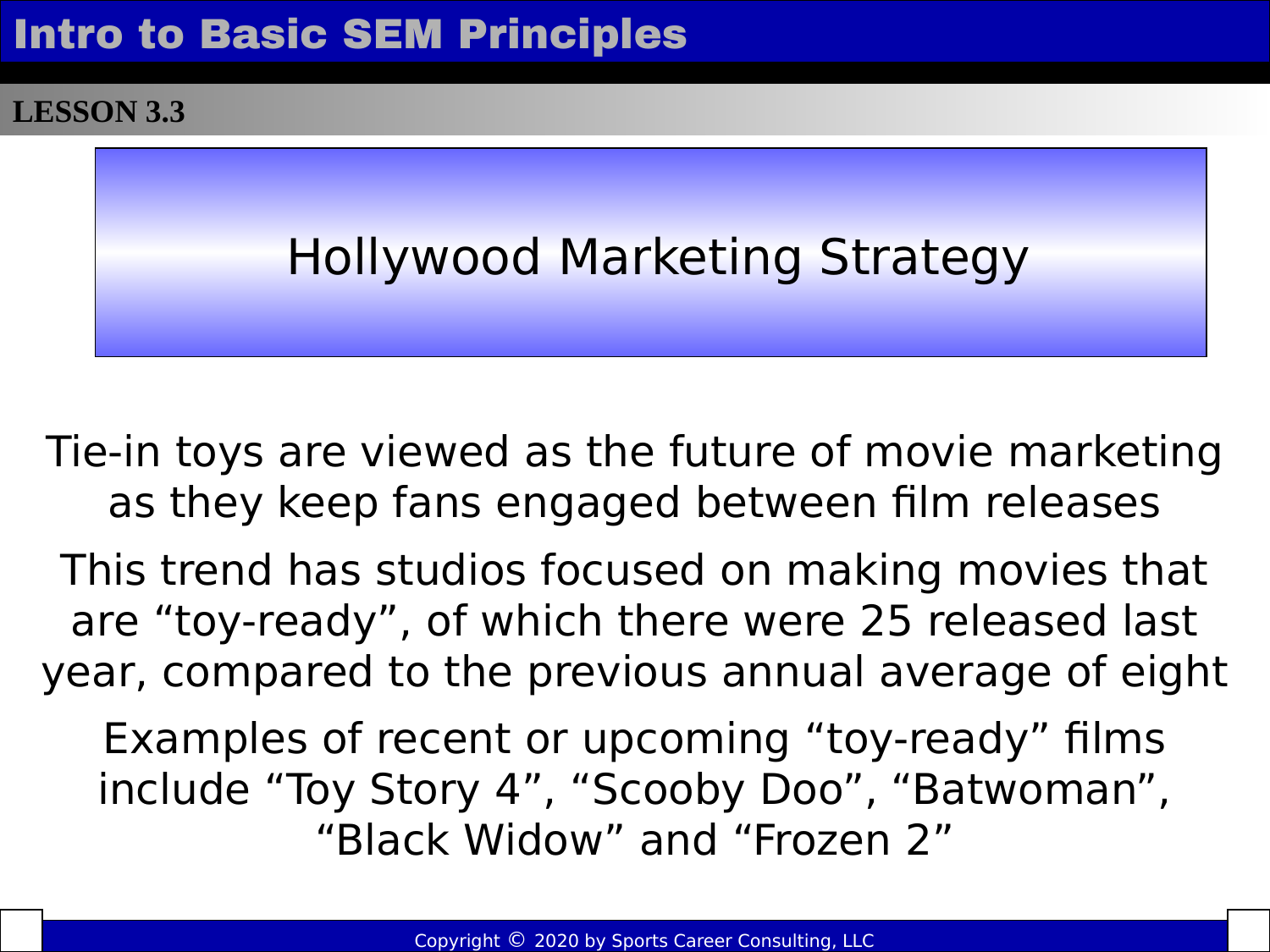

Intro to Basic SEM Principles
LESSON 3.3
Product Placement

 Hollywood Marketing Strategy

Tie-in toys are viewed as the future of movie marketing as they keep fans engaged between film releases

This trend has studios focused on making movies that are “toy-ready”, of which there were 25 released last year, compared to the previous annual average of eight

Examples of recent or upcoming “toy-ready” films include “Toy Story 4”, “Scooby Doo”, “Batwoman”, “Black Widow” and “Frozen 2”
Copyright © 2020 by Sports Career Consulting, LLC